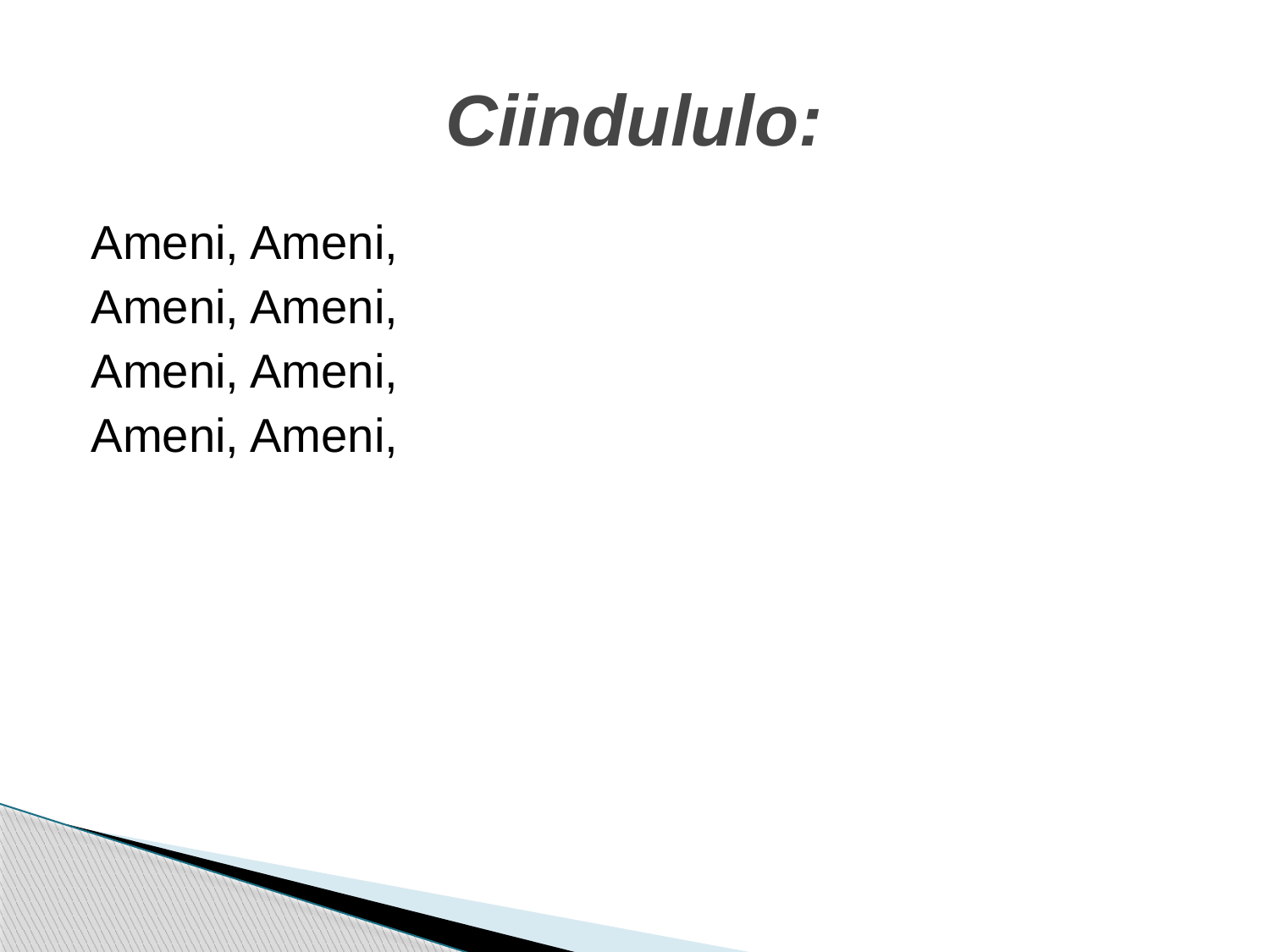

# Ciindululo:
Ameni, Ameni,
Ameni, Ameni,
Ameni, Ameni,
Ameni, Ameni,